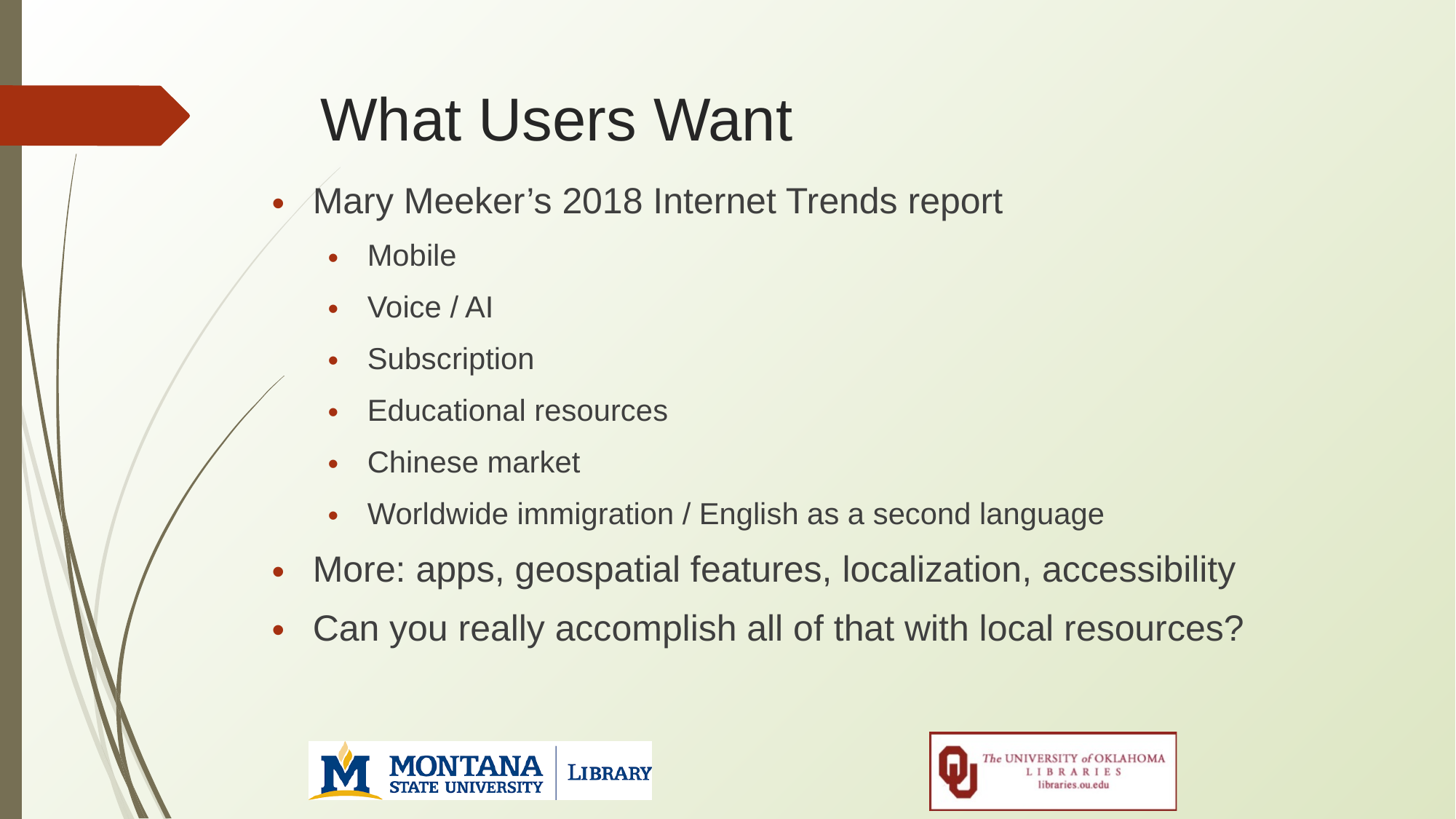

# What Users Want
Mary Meeker’s 2018 Internet Trends report
Mobile
Voice / AI
Subscription
Educational resources
Chinese market
Worldwide immigration / English as a second language
More: apps, geospatial features, localization, accessibility
Can you really accomplish all of that with local resources?